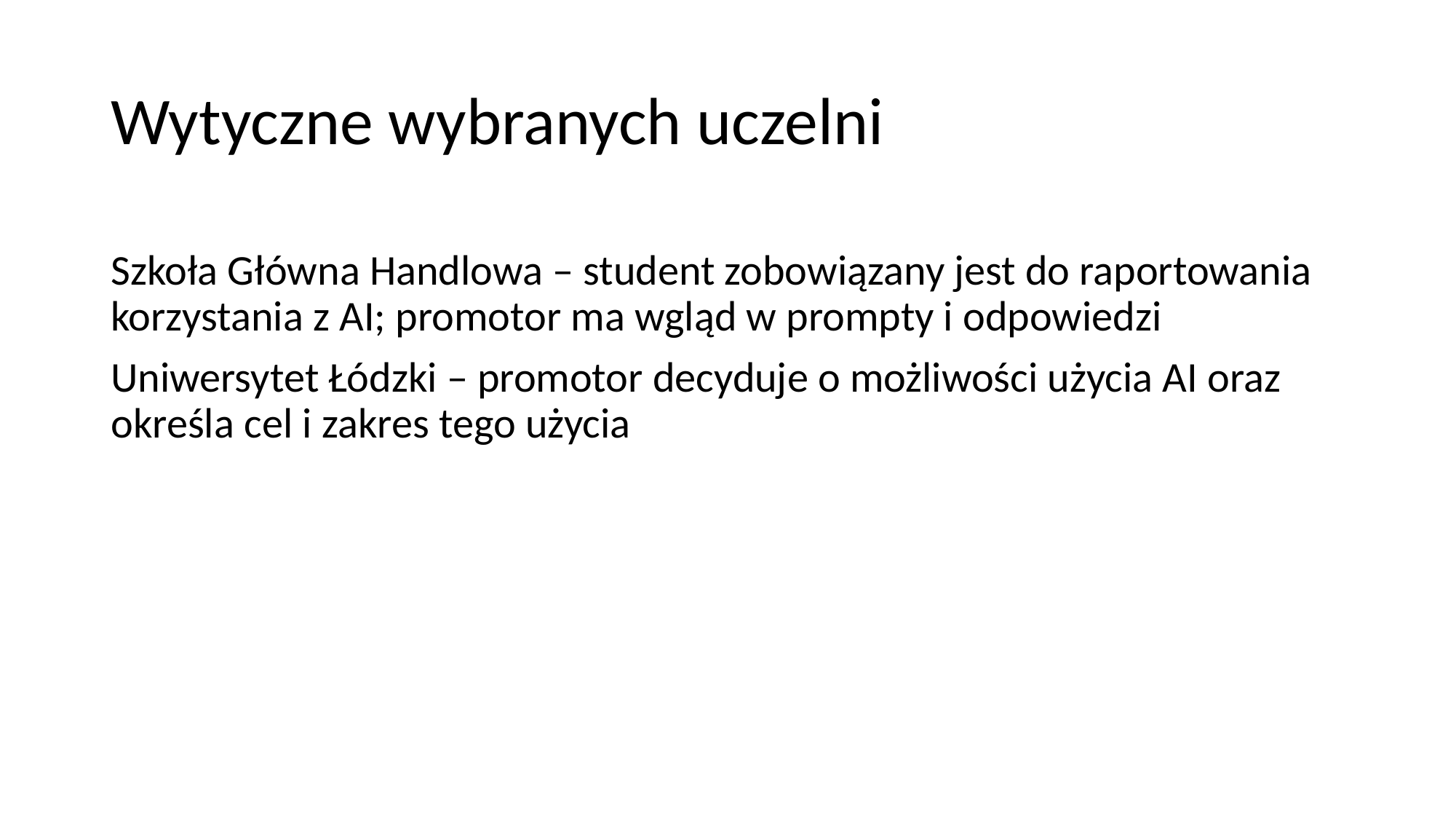

# Wytyczne wybranych uczelni
Szkoła Główna Handlowa – student zobowiązany jest do raportowania korzystania z AI; promotor ma wgląd w prompty i odpowiedzi
Uniwersytet Łódzki – promotor decyduje o możliwości użycia AI oraz określa cel i zakres tego użycia